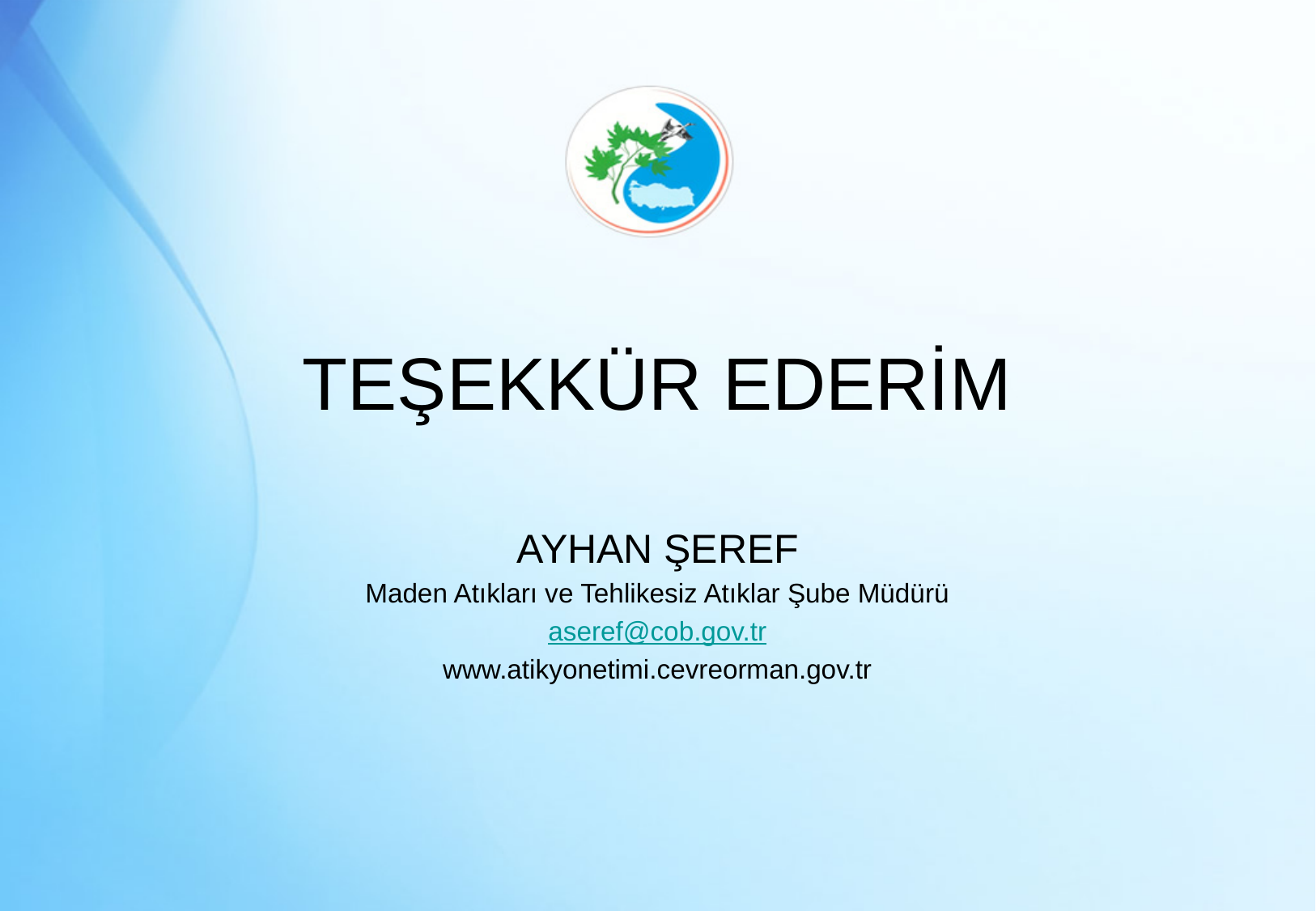

# TEŞEKKÜR EDERİM
AYHAN ŞEREF
Maden Atıkları ve Tehlikesiz Atıklar Şube Müdürü
aseref@cob.gov.tr
www.atikyonetimi.cevreorman.gov.tr